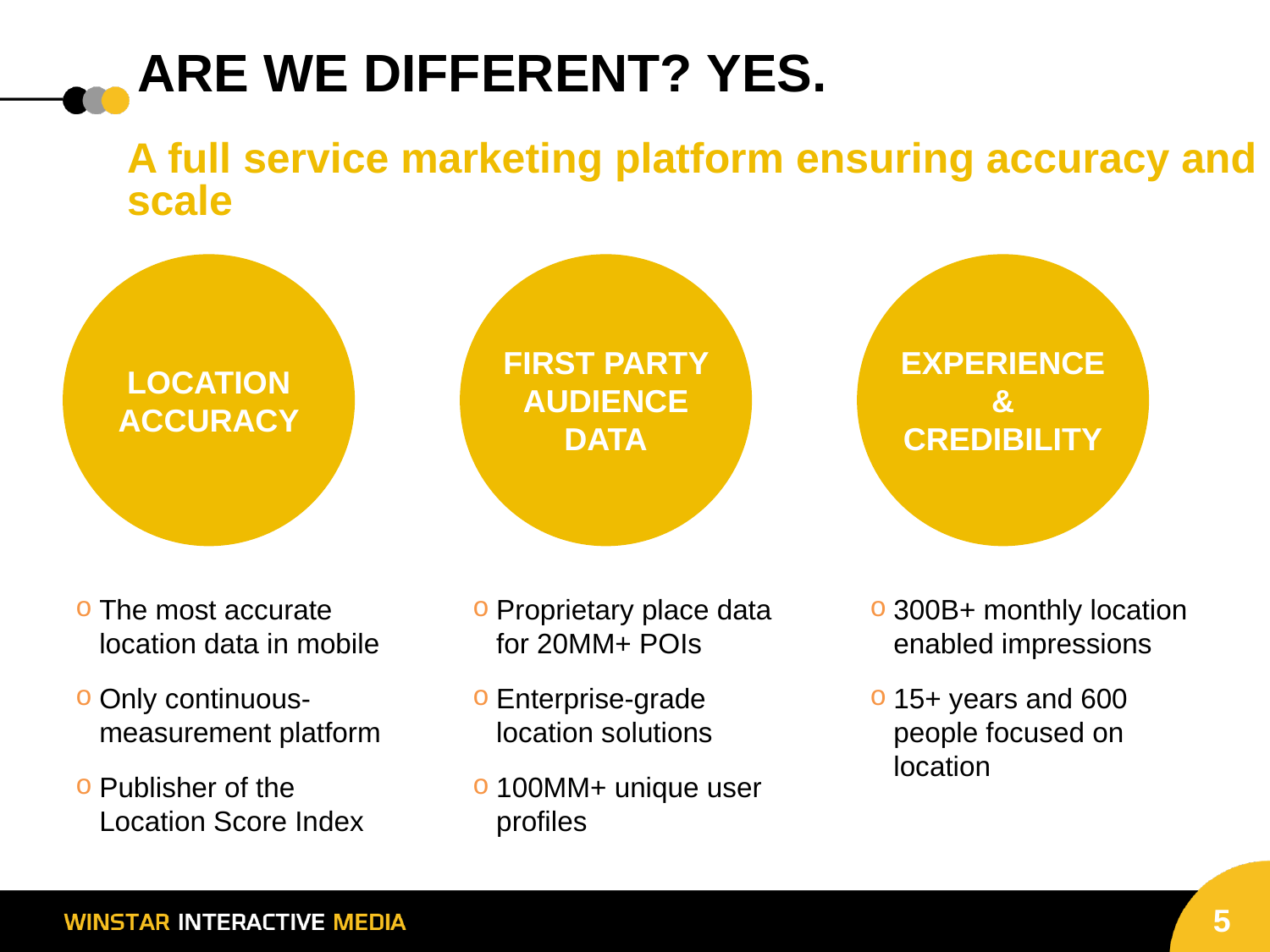

# ARE WE DIFFERENT? YES.
A full service marketing platform ensuring accuracy and scale
LOCATION ACCURACY
FIRST PARTY AUDIENCE DATA
EXPERIENCE & CREDIBILITY
The most accurate location data in mobile
Only continuous-measurement platform
Publisher of the Location Score Index
Proprietary place data for 20MM+ POIs
Enterprise-grade location solutions
100MM+ unique user profiles
300B+ monthly location enabled impressions
15+ years and 600 people focused on location

5